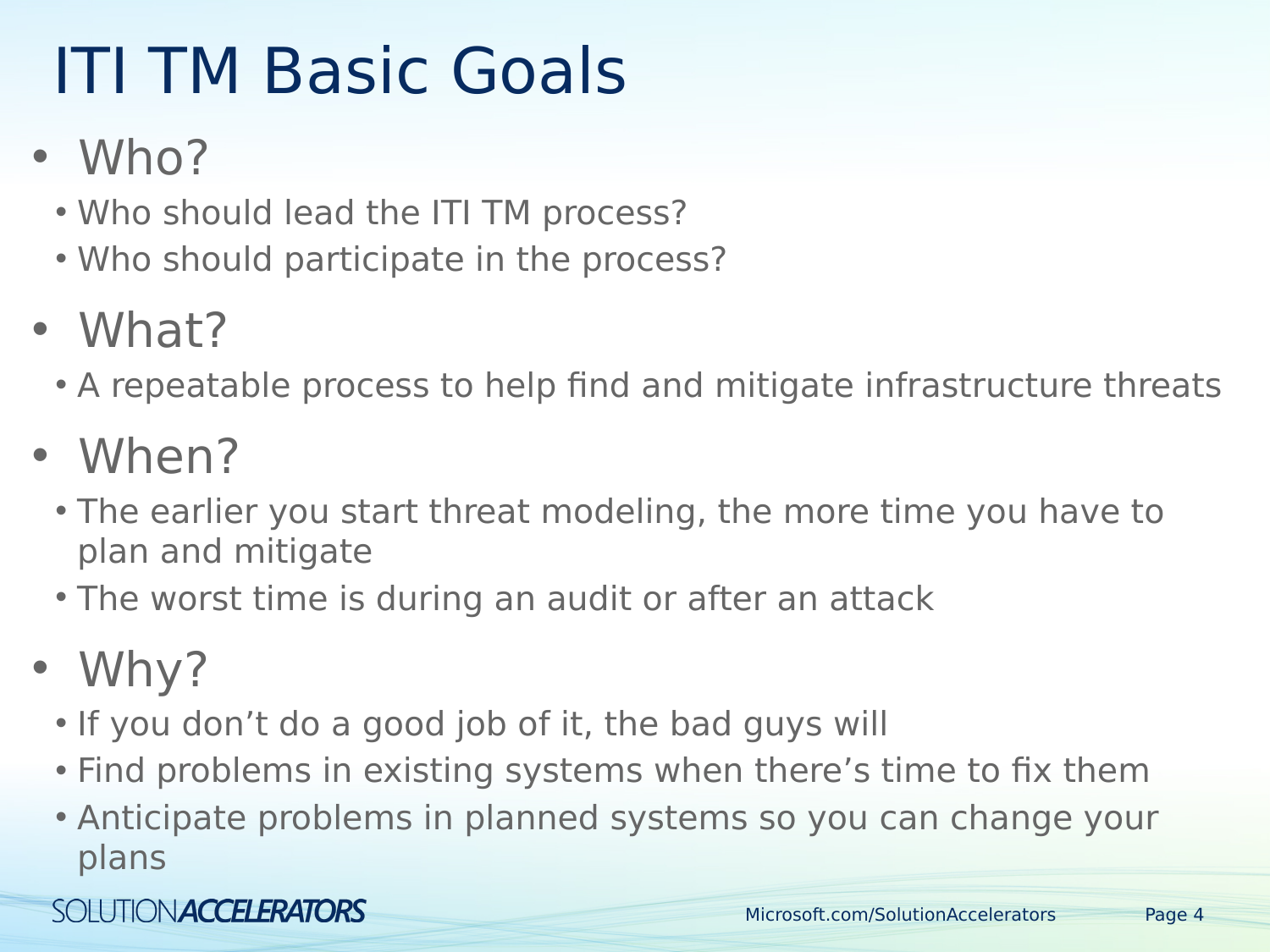

# ITI TM Basic Goals
Who?
Who should lead the ITI TM process?
Who should participate in the process?
What?
A repeatable process to help find and mitigate infrastructure threats
When?
The earlier you start threat modeling, the more time you have to plan and mitigate
The worst time is during an audit or after an attack
Why?
If you don’t do a good job of it, the bad guys will
Find problems in existing systems when there’s time to fix them
Anticipate problems in planned systems so you can change your plans
Microsoft.com/SolutionAccelerators
Page 4